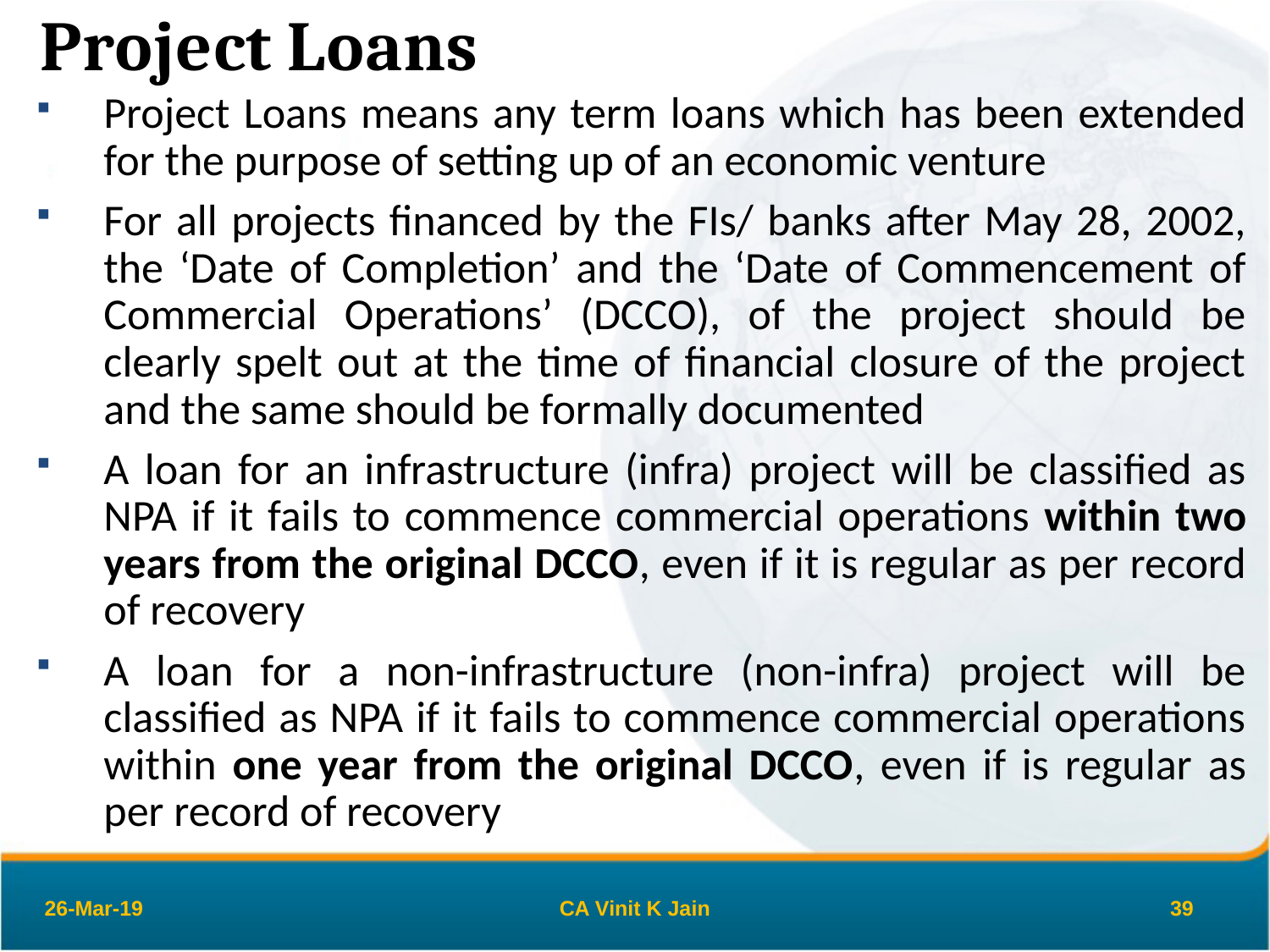

# Project Loans
Project Loans means any term loans which has been extended for the purpose of setting up of an economic venture
For all projects financed by the FIs/ banks after May 28, 2002, the ‘Date of Completion’ and the ‘Date of Commencement of Commercial Operations’ (DCCO), of the project should be clearly spelt out at the time of financial closure of the project and the same should be formally documented
A loan for an infrastructure (infra) project will be classified as NPA if it fails to commence commercial operations within two years from the original DCCO, even if it is regular as per record of recovery
A loan for a non-infrastructure (non-infra) project will be classified as NPA if it fails to commence commercial operations within one year from the original DCCO, even if is regular as per record of recovery

26-Mar-19
CA Vinit K Jain
39